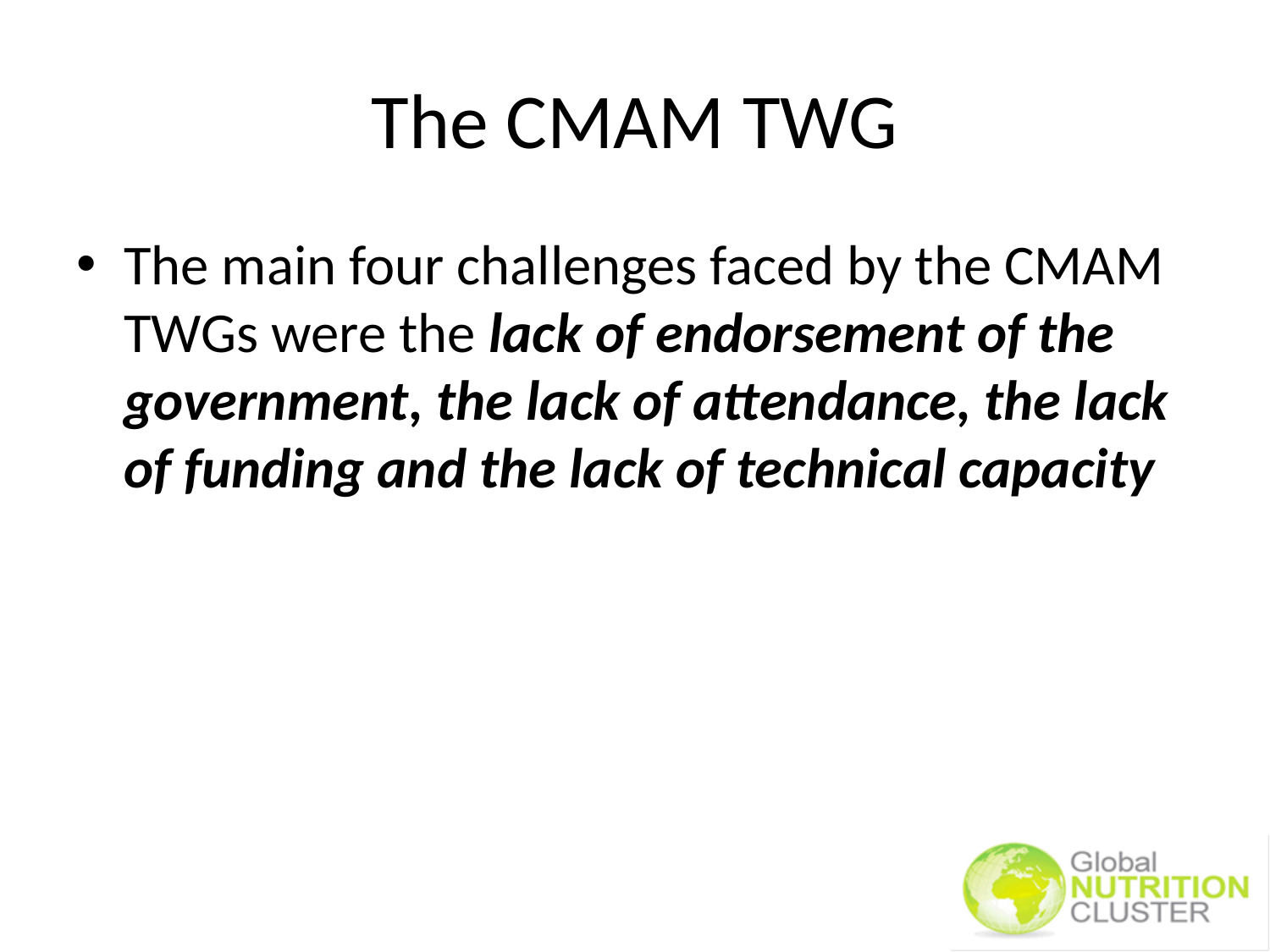

# The CMAM TWG
The main four challenges faced by the CMAM TWGs were the lack of endorsement of the government, the lack of attendance, the lack of funding and the lack of technical capacity